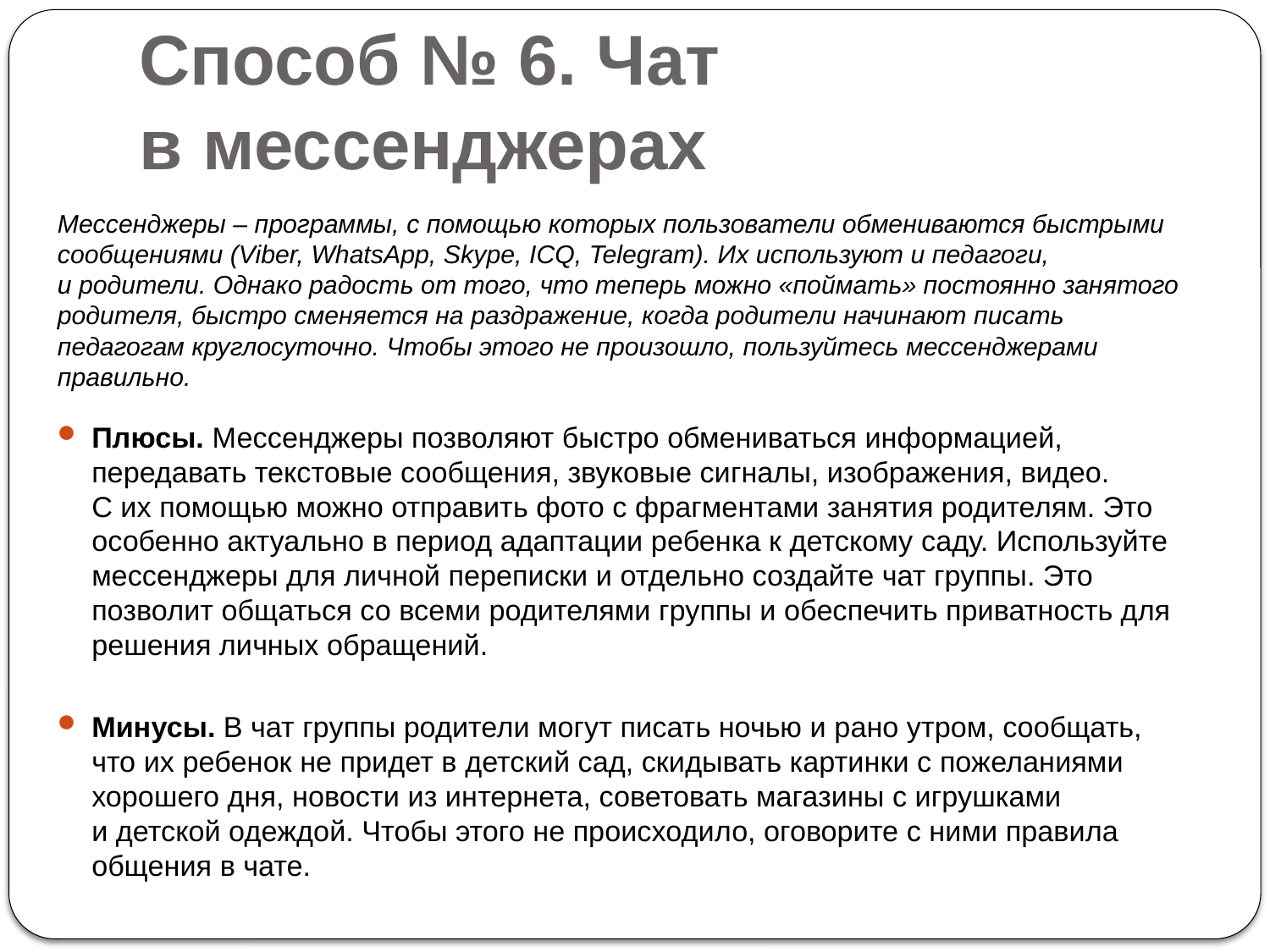

# Способ № 6. Чат в мессенджерах
Мессенджеры – программы, с помощью которых пользователи обмениваются быстрыми сообщениями (Viber, WhatsApp, Skype, ICQ, Telegram). Их используют и педагоги, и родители. Однако радость от того, что теперь можно «поймать» постоянно занятого родителя, быстро сменяется на раздражение, когда родители начинают писать педагогам круглосуточно. Чтобы этого не произошло, пользуйтесь мессенджерами правильно.

Плюсы. Мессенджеры позволяют быстро обмениваться информацией, передавать текстовые сообщения, звуковые сигналы, изображения, видео. С их помощью можно отправить фото с фрагментами занятия родителям. Это особенно актуально в период адаптации ребенка к детскому саду. Используйте мессенджеры для личной переписки и отдельно создайте чат группы. Это позволит общаться со всеми родителями группы и обеспечить приватность для решения личных обращений.

Минусы. В чат группы родители могут писать ночью и рано утром, сообщать, что их ребенок не придет в детский сад, скидывать картинки с пожеланиями хорошего дня, новости из интернета, советовать магазины с игрушками и детской одеждой. Чтобы этого не происходило, оговорите с ними правила общения в чате.